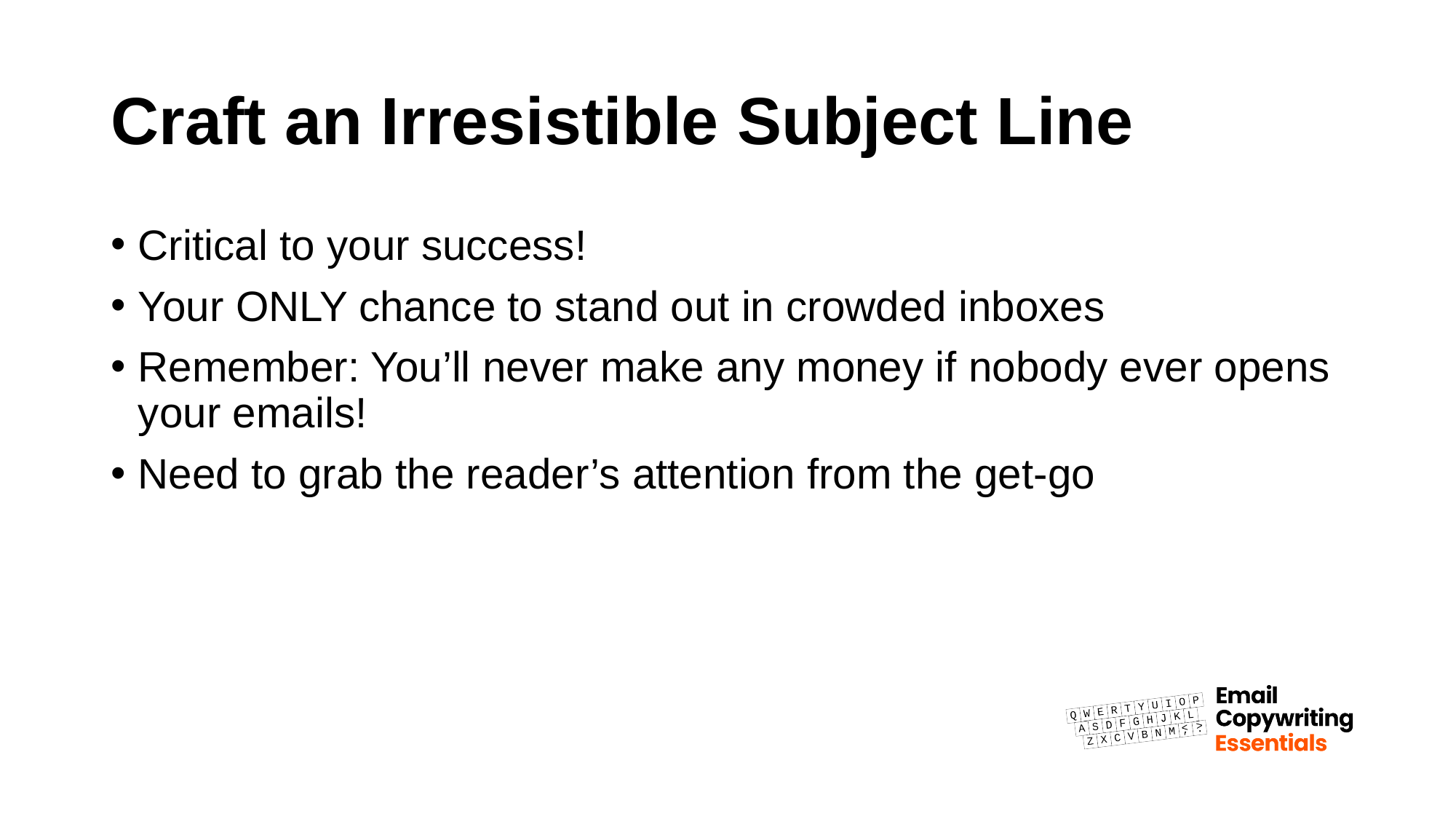

# Craft an Irresistible Subject Line
Critical to your success!
Your ONLY chance to stand out in crowded inboxes
Remember: You’ll never make any money if nobody ever opens your emails!
Need to grab the reader’s attention from the get-go